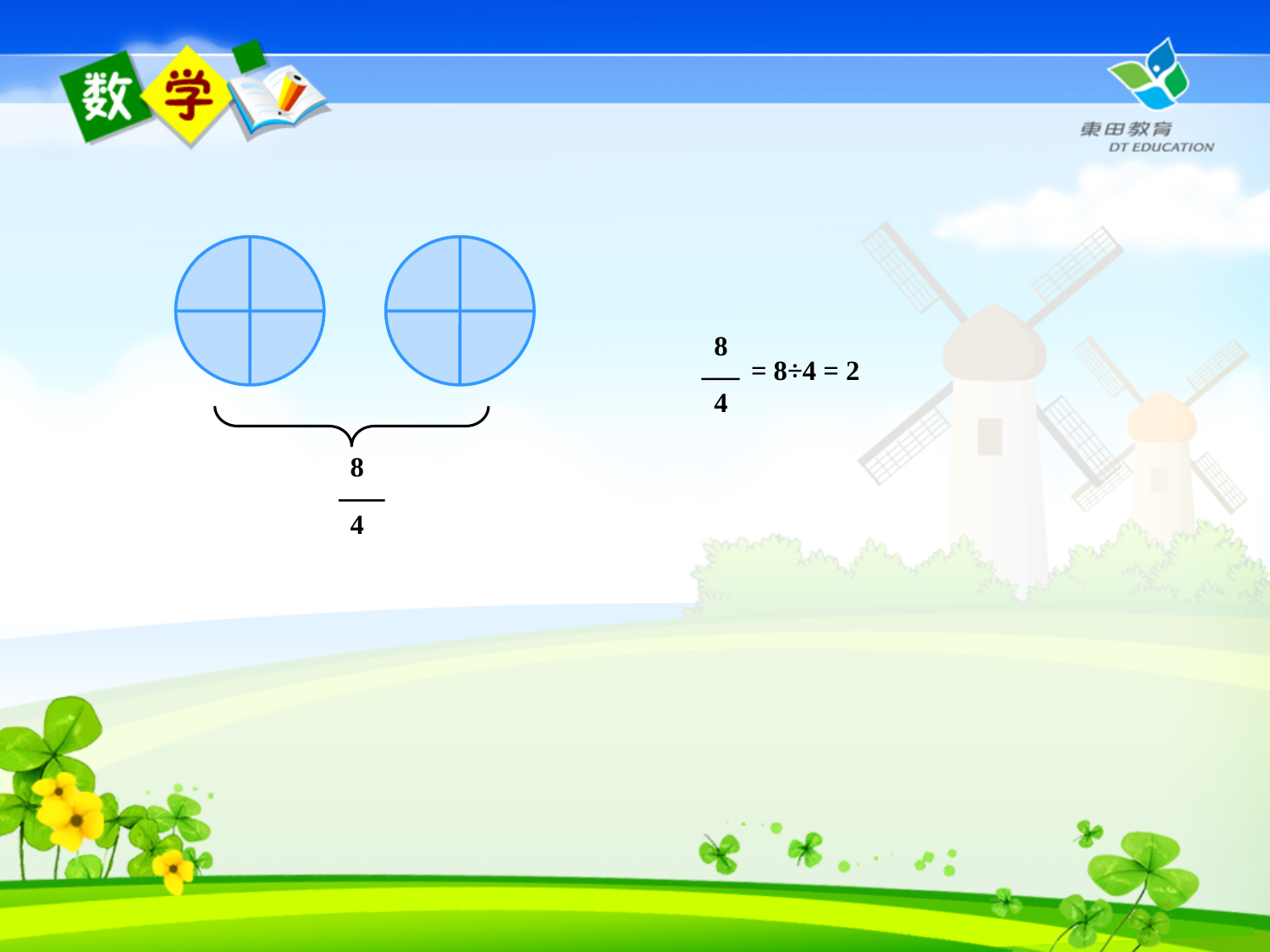

8
4

= 8÷4 = 2
8
4